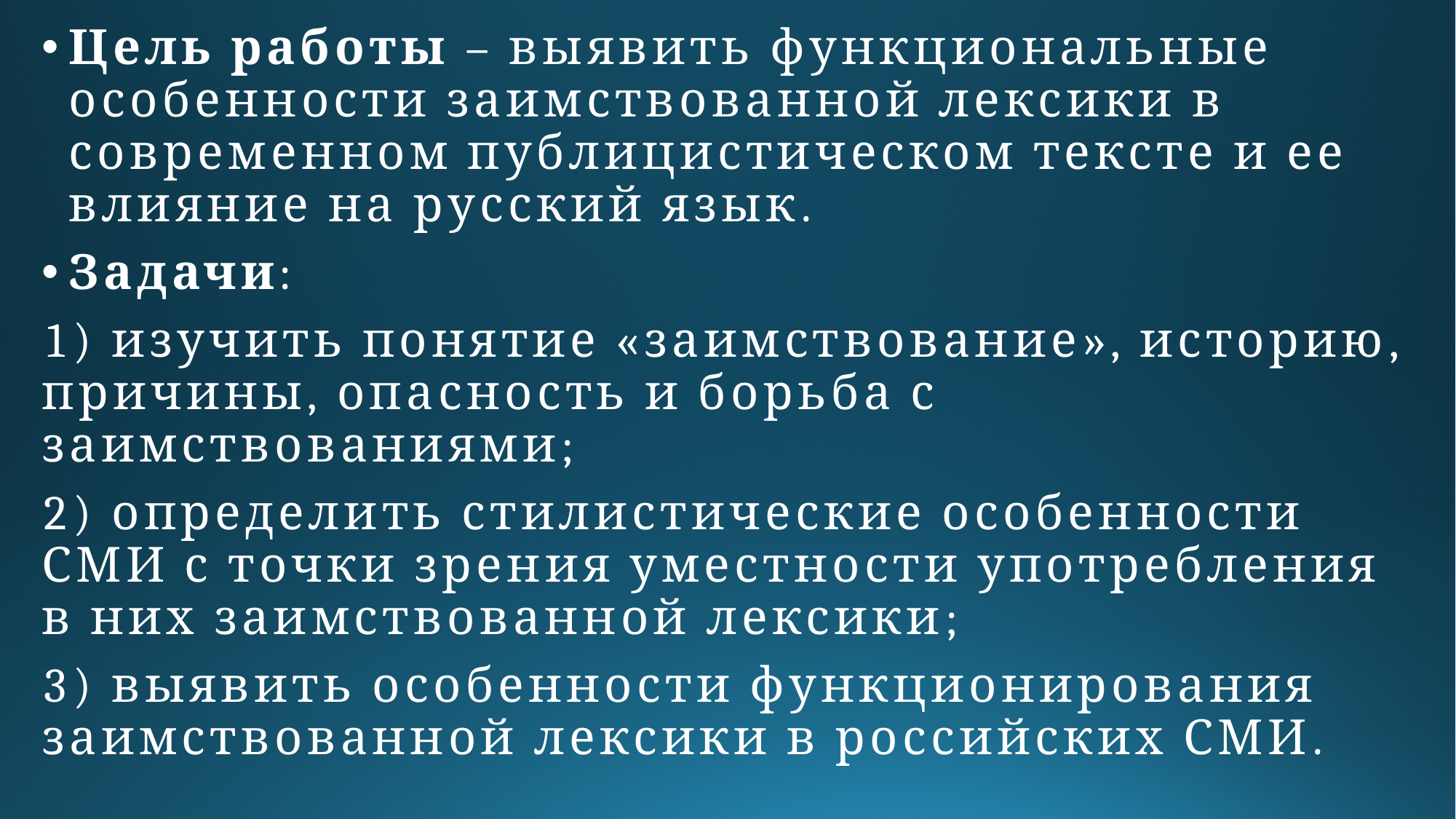

Цель работы – выявить функциональные особенности заимствованной лексики в современном публицистическом тексте и ее влияние на русский язык.
Задачи:
1) изучить понятие «заимствование», историю, причины, опасность и борьба с заимствованиями;
2) определить стилистические особенности СМИ с точки зрения уместности употребления в них заимствованной лексики;
3) выявить особенности функционирования заимствованной лексики в российских СМИ.